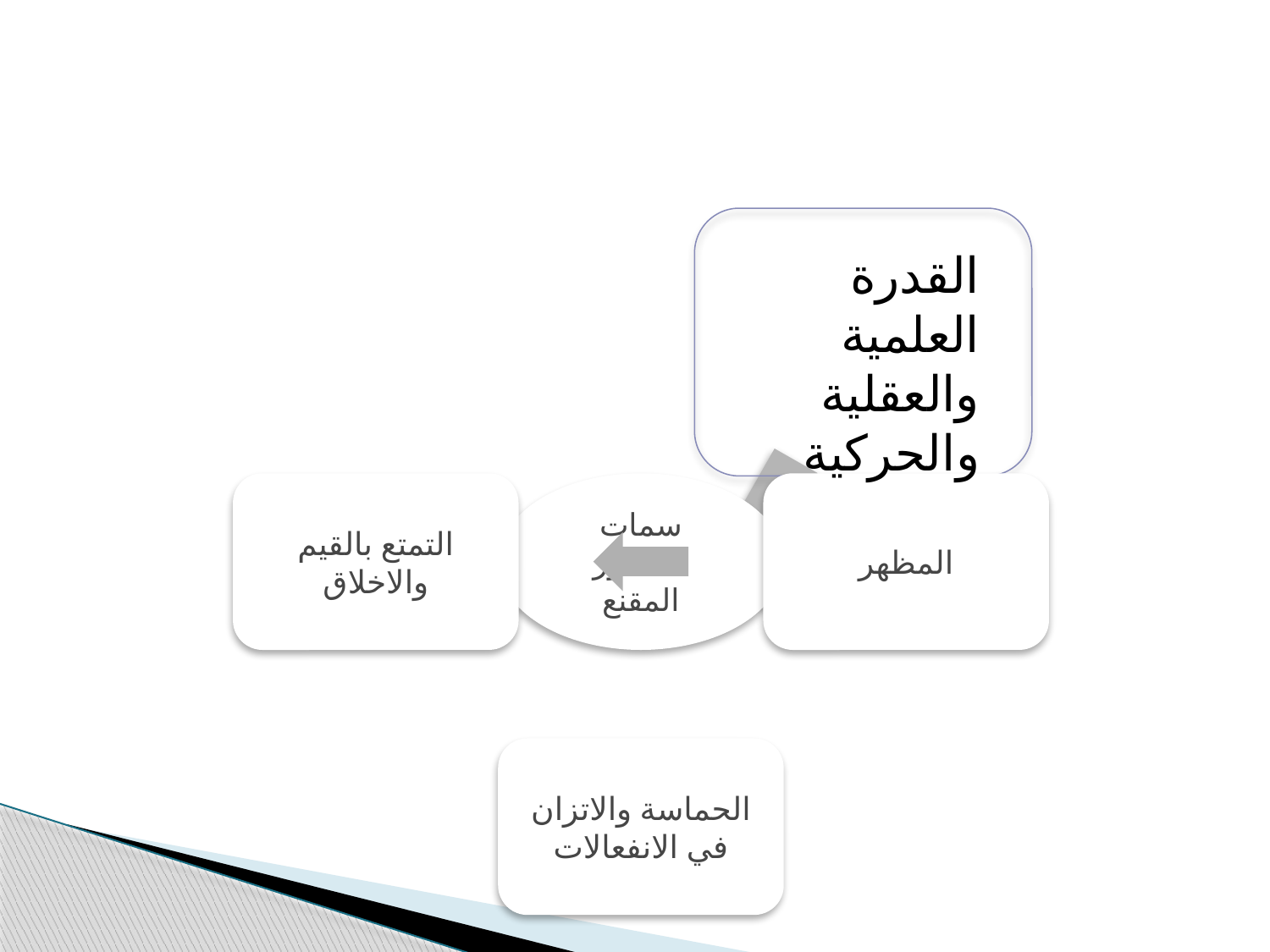

#
سمات المحاور المقنع
المظهر

القدرة العلمية والعقلية والحركية